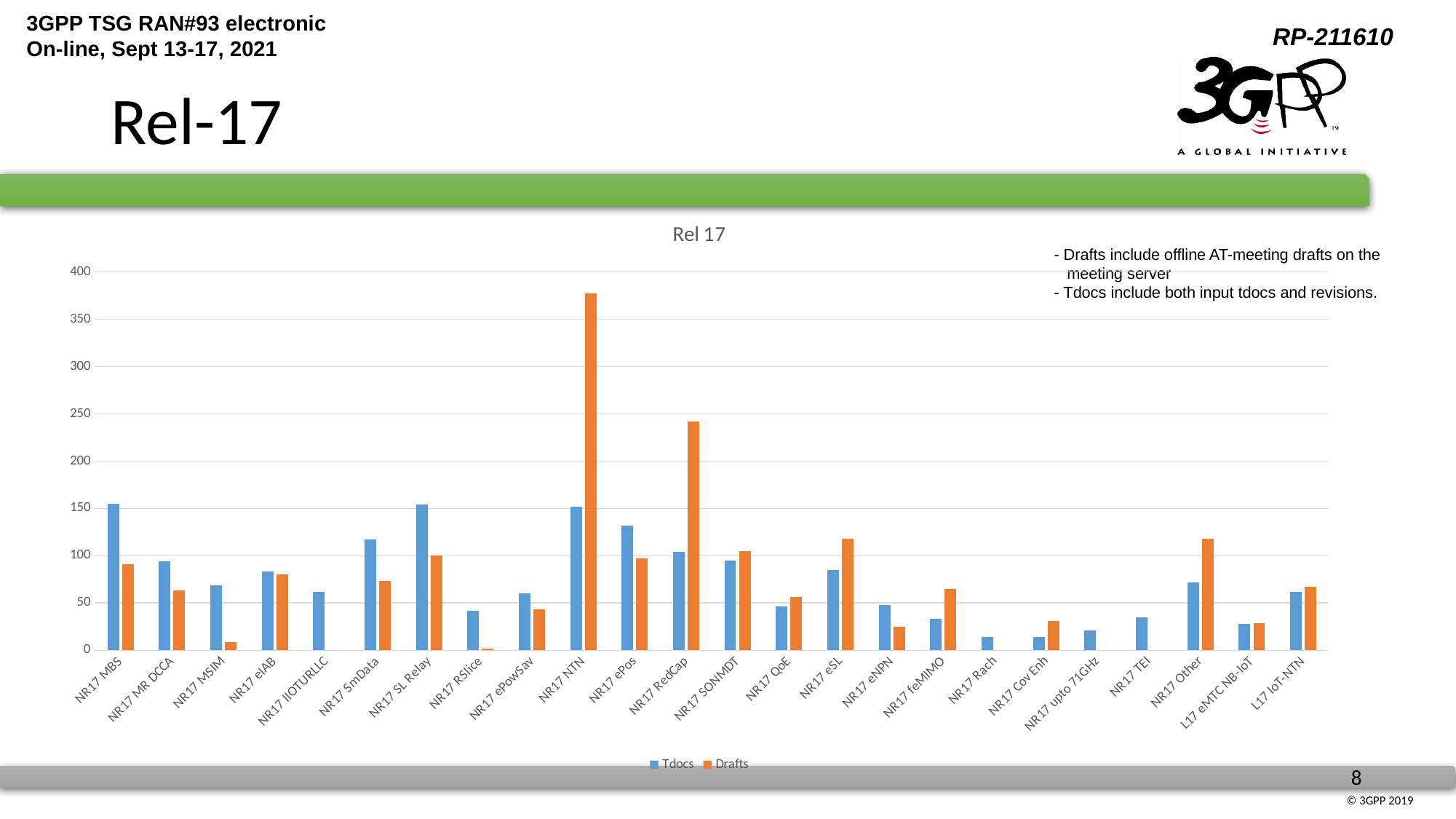

# Rel-17

### Chart: Rel 17

| Category | Tdocs | Drafts |
|---|---|---|
| NR17 MBS | 155.0 | 91.0 |
| NR17 MR DCCA | 94.0 | 63.0 |
| NR17 MSIM | 69.0 | 9.0 |
| NR17 eIAB | 83.0 | 80.0 |
| NR17 IIOTURLLC | 62.0 | 0.0 |
| NR17 SmData | 117.0 | 73.0 |
| NR17 SL Relay | 154.0 | 100.0 |
| NR17 RSlice | 42.0 | 2.0 |
| NR17 ePowSav | 60.0 | 43.0 |
| NR17 NTN | 152.0 | 377.0 |
| NR17 ePos | 132.0 | 97.0 |
| NR17 RedCap | 104.0 | 242.0 |
| NR17 SONMDT | 95.0 | 105.0 |
| NR17 QoE | 46.0 | 56.0 |
| NR17 eSL | 85.0 | 118.0 |
| NR17 eNPN | 48.0 | 25.0 |
| NR17 feMIMO | 33.0 | 65.0 |
| NR17 Rach | 14.0 | None |
| NR17 Cov Enh | 14.0 | 31.0 |
| NR17 upto 71GHz | 21.0 | None |
| NR17 TEI | 35.0 | None |
| NR17 Other | 72.0 | 118.0 |
| L17 eMTC NB-IoT | 28.0 | 29.0 |
| L17 IoT-NTN | 62.0 | 67.0 |
- Drafts include offline AT-meeting drafts on the
   meeting server
- Tdocs include both input tdocs and revisions.